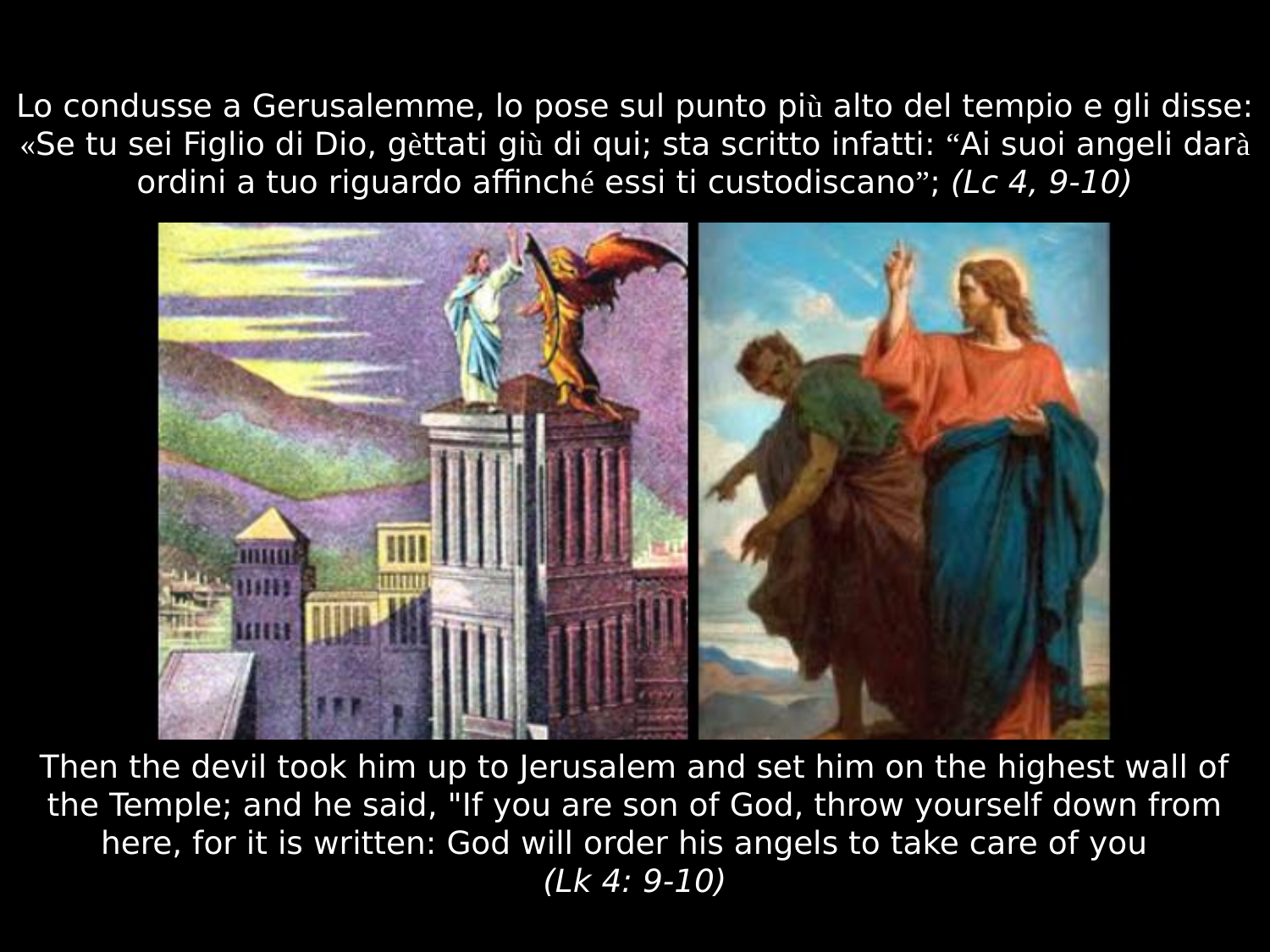

# Lo condusse a Gerusalemme, lo pose sul punto più alto del tempio e gli disse: «Se tu sei Figlio di Dio, gèttati giù di qui; sta scritto infatti: “Ai suoi angeli darà ordini a tuo riguardo affinché essi ti custodiscano”; (Lc 4, 9-10)
Then the devil took him up to Jerusalem and set him on the highest wall of the Temple; and he said, "If you are son of God, throw yourself down from here, for it is written: God will order his angels to take care of you
(Lk 4: 9-10)